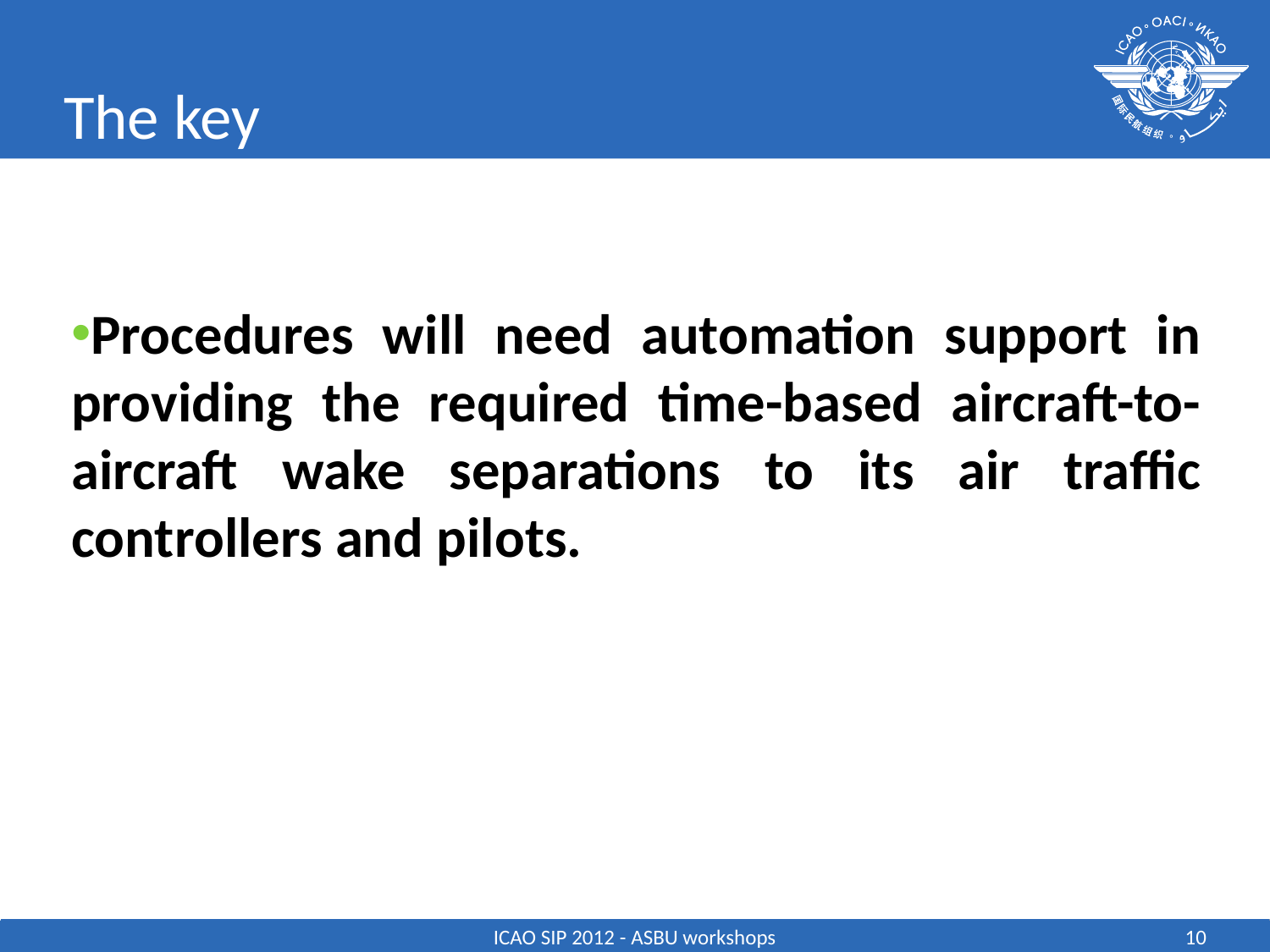

# The key
Procedures will need automation support in providing the required time-based aircraft-to-aircraft wake separations to its air traffic controllers and pilots.
ICAO SIP 2012 - ASBU workshops
10